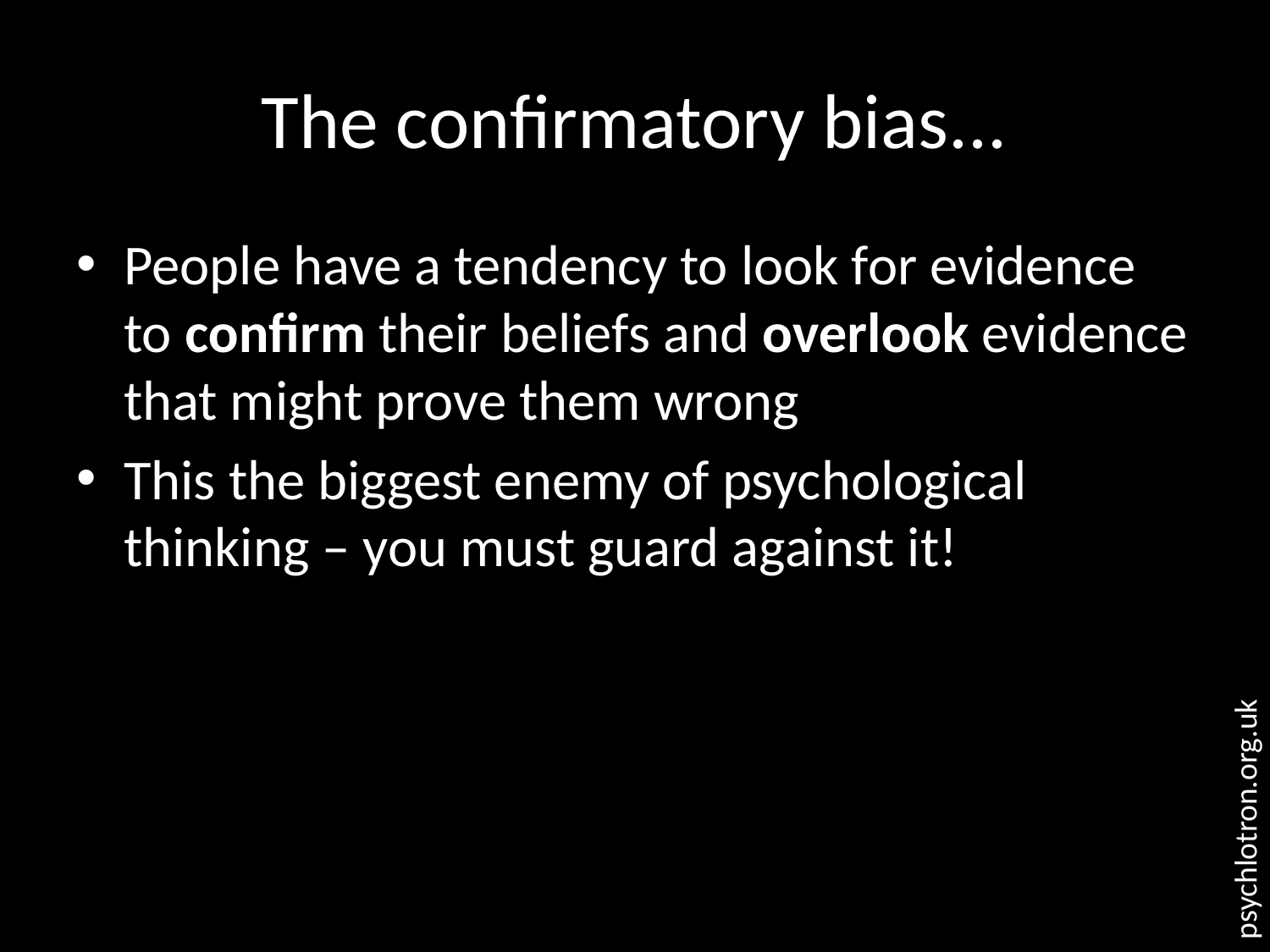

# The confirmatory bias...
People have a tendency to look for evidence to confirm their beliefs and overlook evidence that might prove them wrong
This the biggest enemy of psychological thinking – you must guard against it!